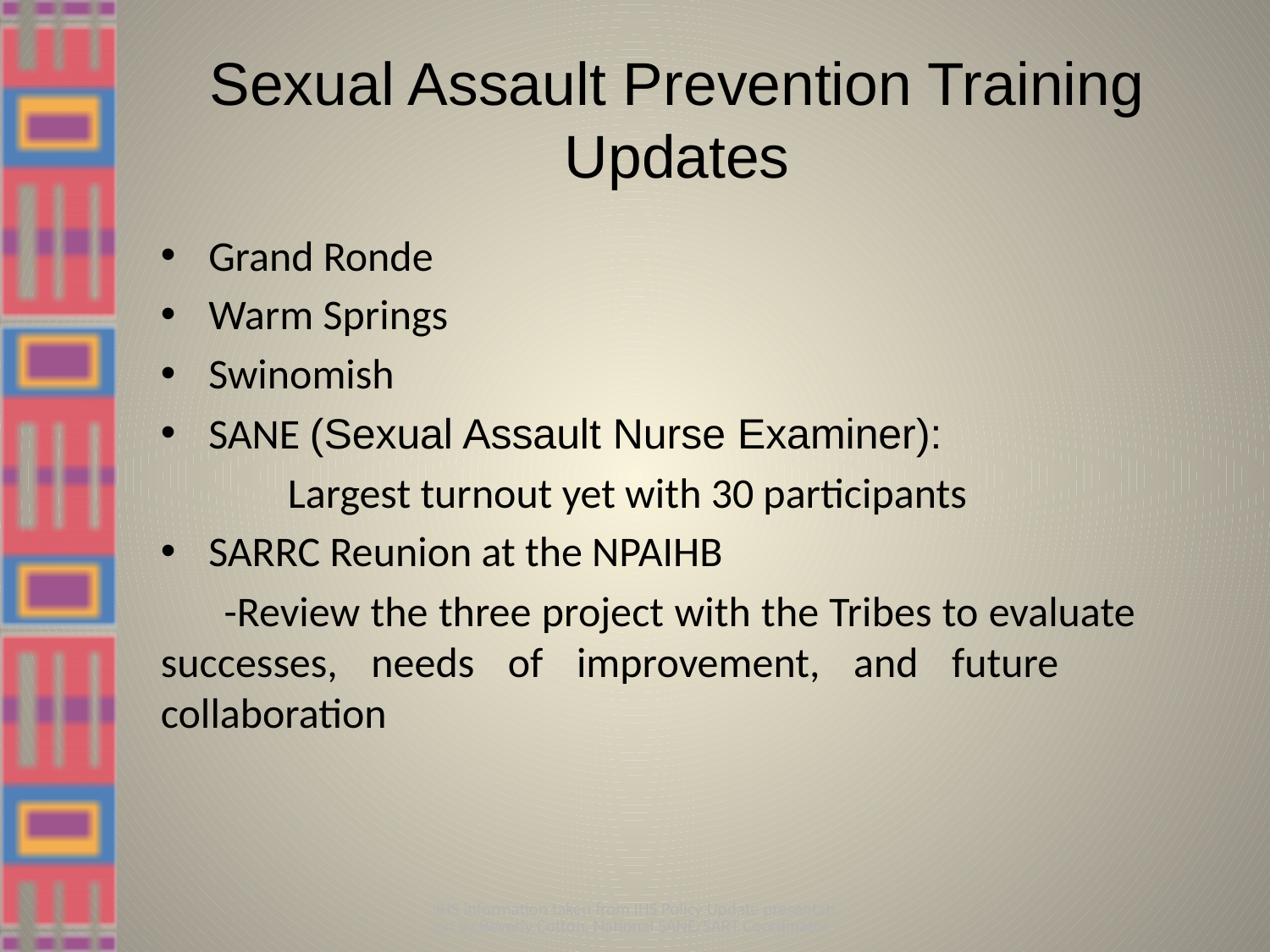

# Sexual Assault Prevention Training Updates
Grand Ronde
Warm Springs
Swinomish
SANE (Sexual Assault Nurse Examiner):
	Largest turnout yet with 30 participants
SARRC Reunion at the NPAIHB
      -Review the three project with the Tribes to evaluate   	successes, needs of improvement, and future 	collaboration
IHS information taken from IHS Policy Update presentation by Beverly Cotton, National SANE/SART Coordinator